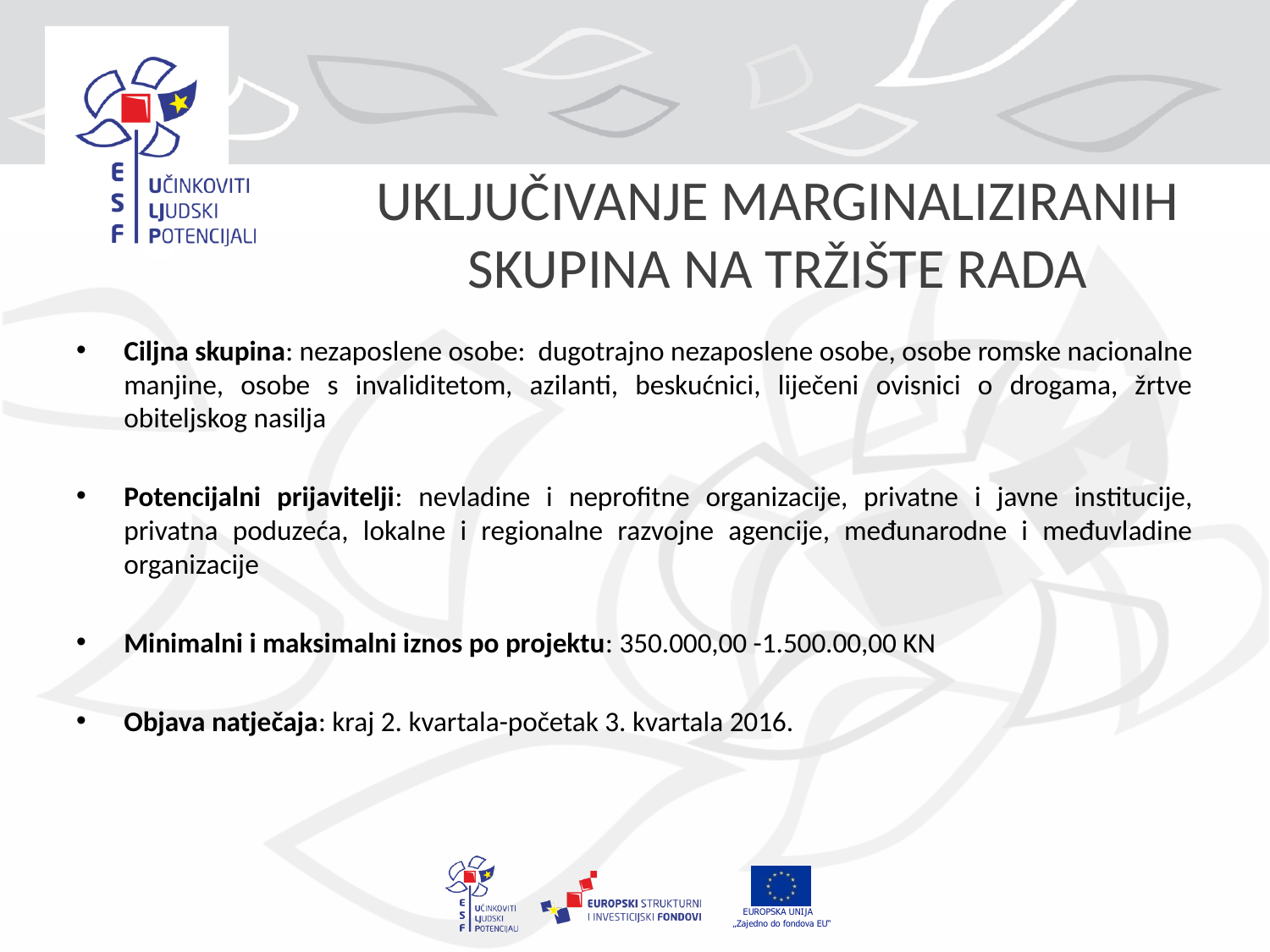

UKLJUČIVANJE MARGINALIZIRANIH SKUPINA NA TRŽIŠTE RADA
Ciljna skupina: nezaposlene osobe:  dugotrajno nezaposlene osobe, osobe romske nacionalne manjine, osobe s invaliditetom, azilanti, beskućnici, liječeni ovisnici o drogama, žrtve obiteljskog nasilja

Potencijalni prijavitelji: nevladine i neprofitne organizacije, privatne i javne institucije, privatna poduzeća, lokalne i regionalne razvojne agencije, međunarodne i međuvladine organizacije

Minimalni i maksimalni iznos po projektu: 350.000,00 -1.500.00,00 KN

Objava natječaja: kraj 2. kvartala-početak 3. kvartala 2016.